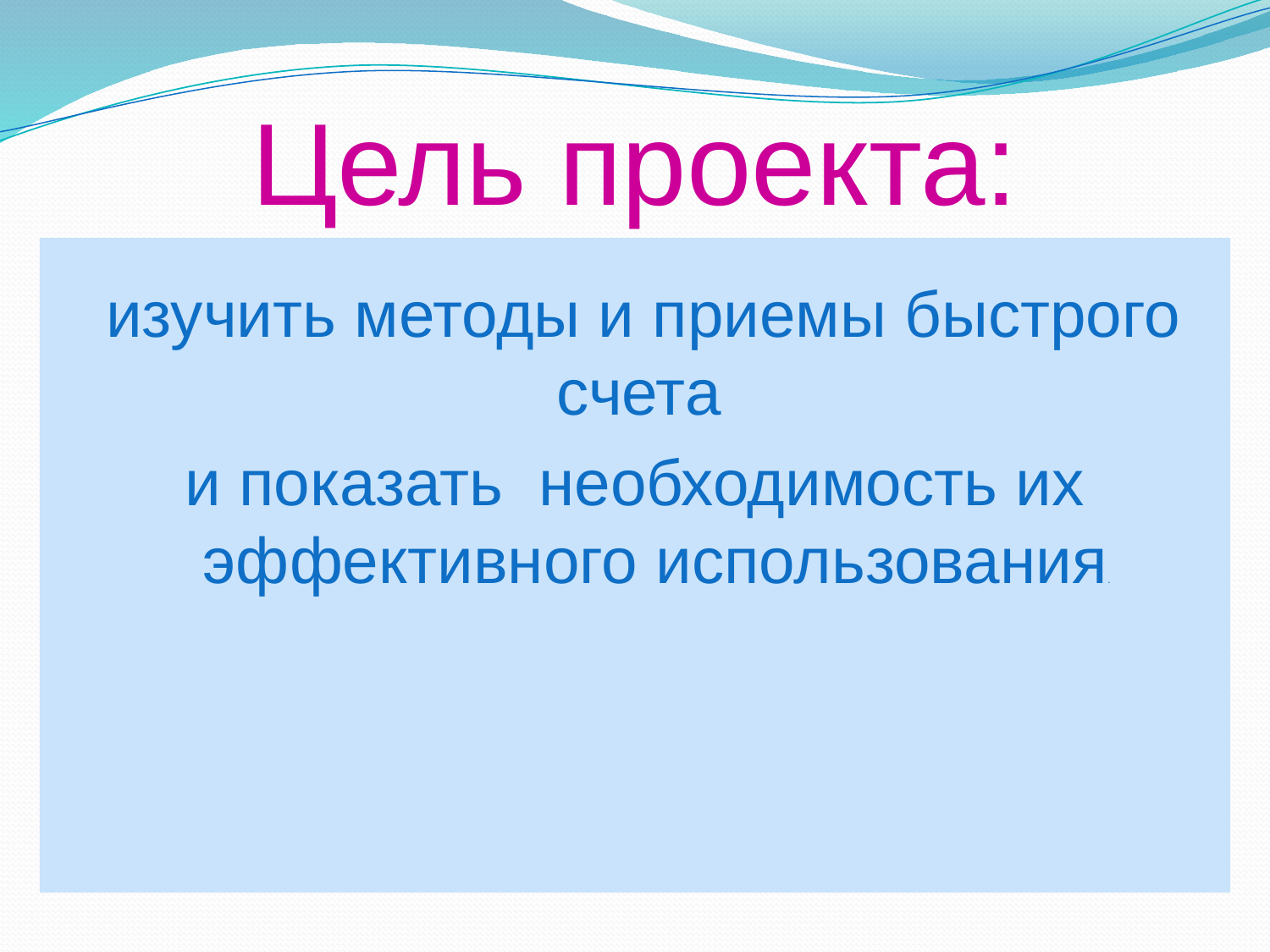

# Цель проекта:

 изучить методы и приемы быстрого счета
и показать  необходимость их  эффективного использования.